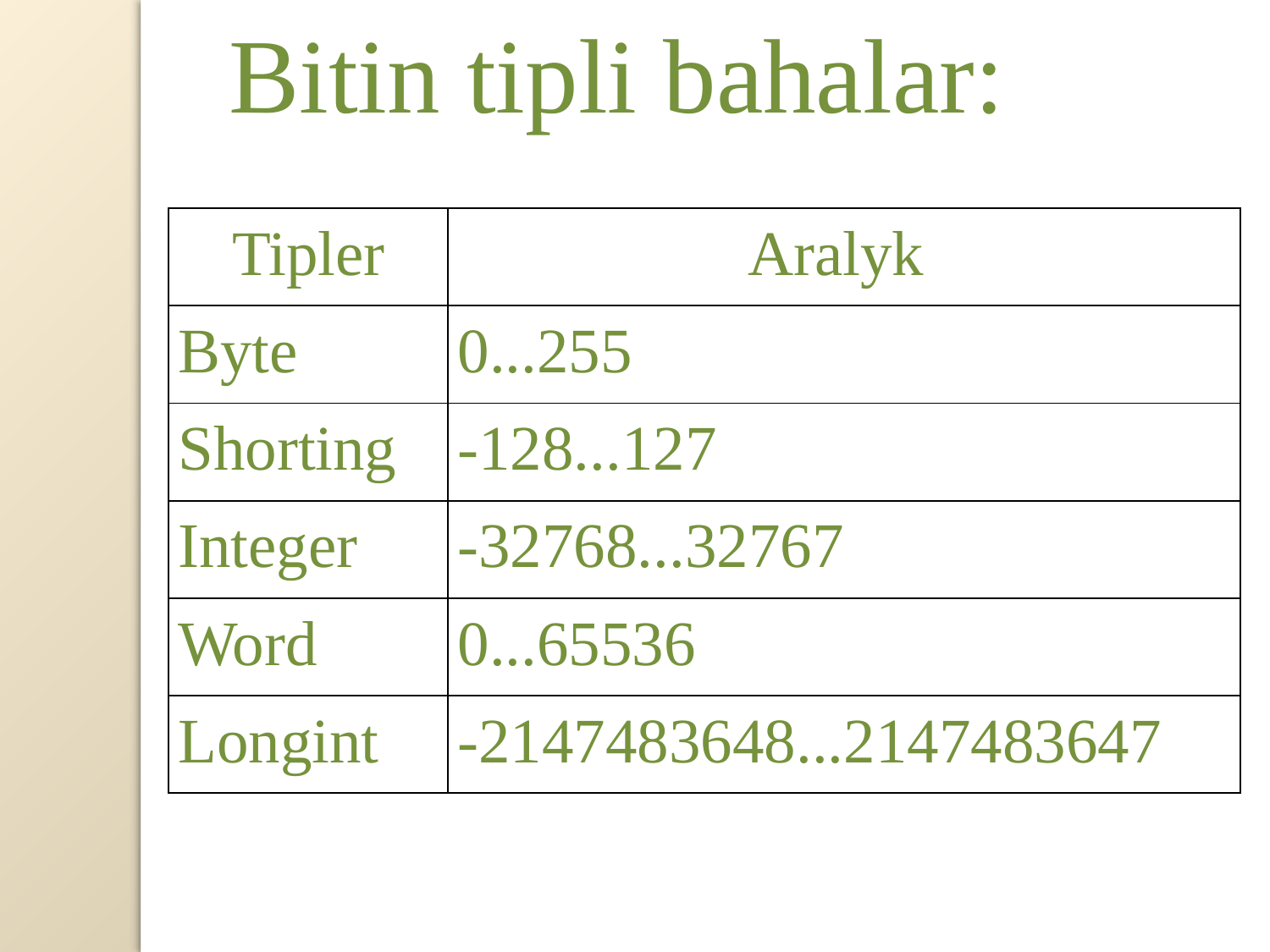

Bitin tipli bahalar:

| Tipler | Aralyk |
| --- | --- |
| Byte | 0...255 |
| Shorting | -128...127 |
| Integer | -32768...32767 |
| Word | 0...65536 |
| Longint | -2147483648...2147483647 |